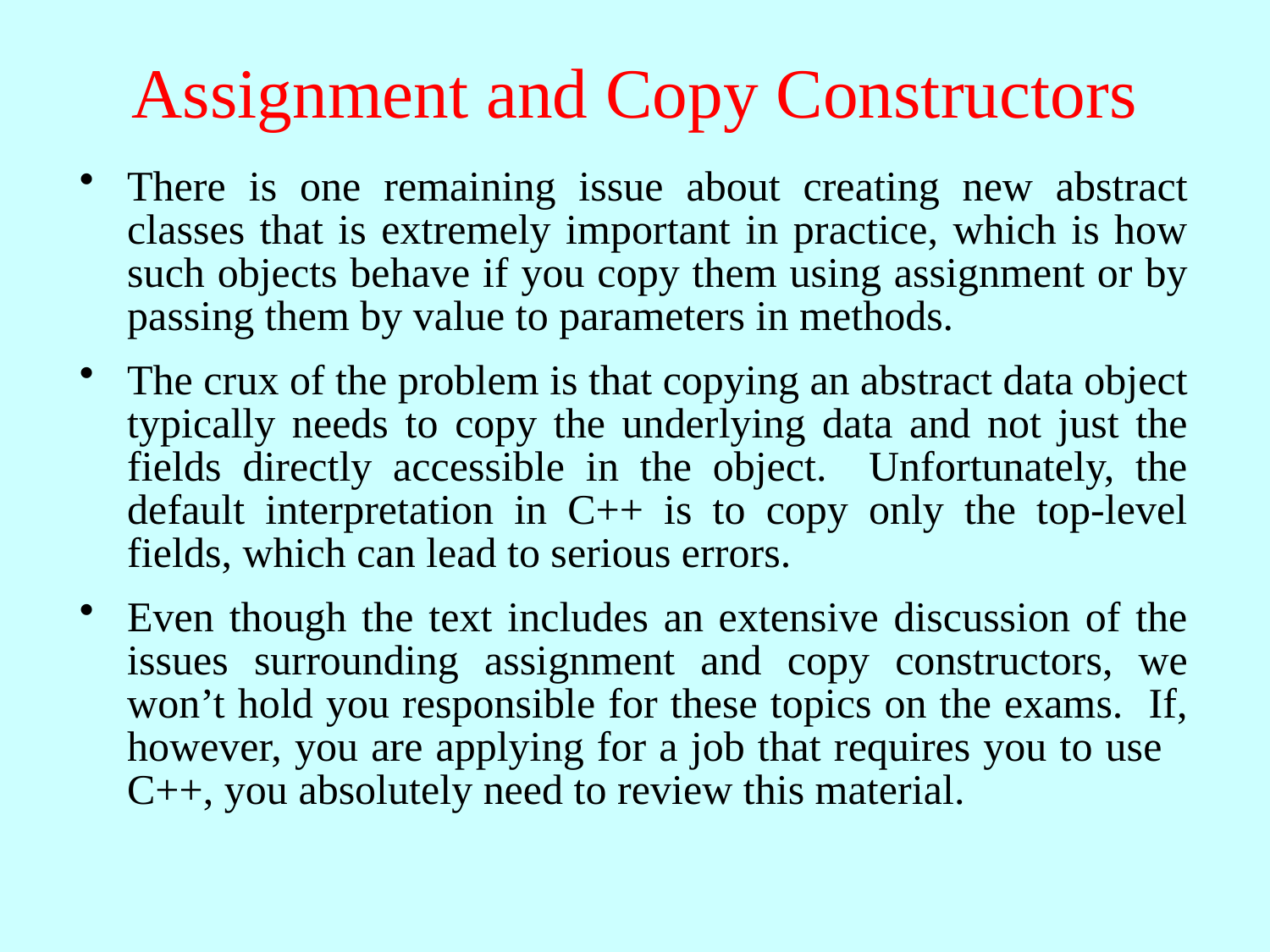

# Assignment and Copy Constructors
There is one remaining issue about creating new abstract classes that is extremely important in practice, which is how such objects behave if you copy them using assignment or by passing them by value to parameters in methods.
The crux of the problem is that copying an abstract data object typically needs to copy the underlying data and not just the fields directly accessible in the object.  Unfortunately, the default interpretation in C++ is to copy only the top-level fields, which can lead to serious errors.
Even though the text includes an extensive discussion of the issues surrounding assignment and copy constructors, we won’t hold you responsible for these topics on the exams.  If, however, you are applying for a job that requires you to use   C++, you absolutely need to review this material.